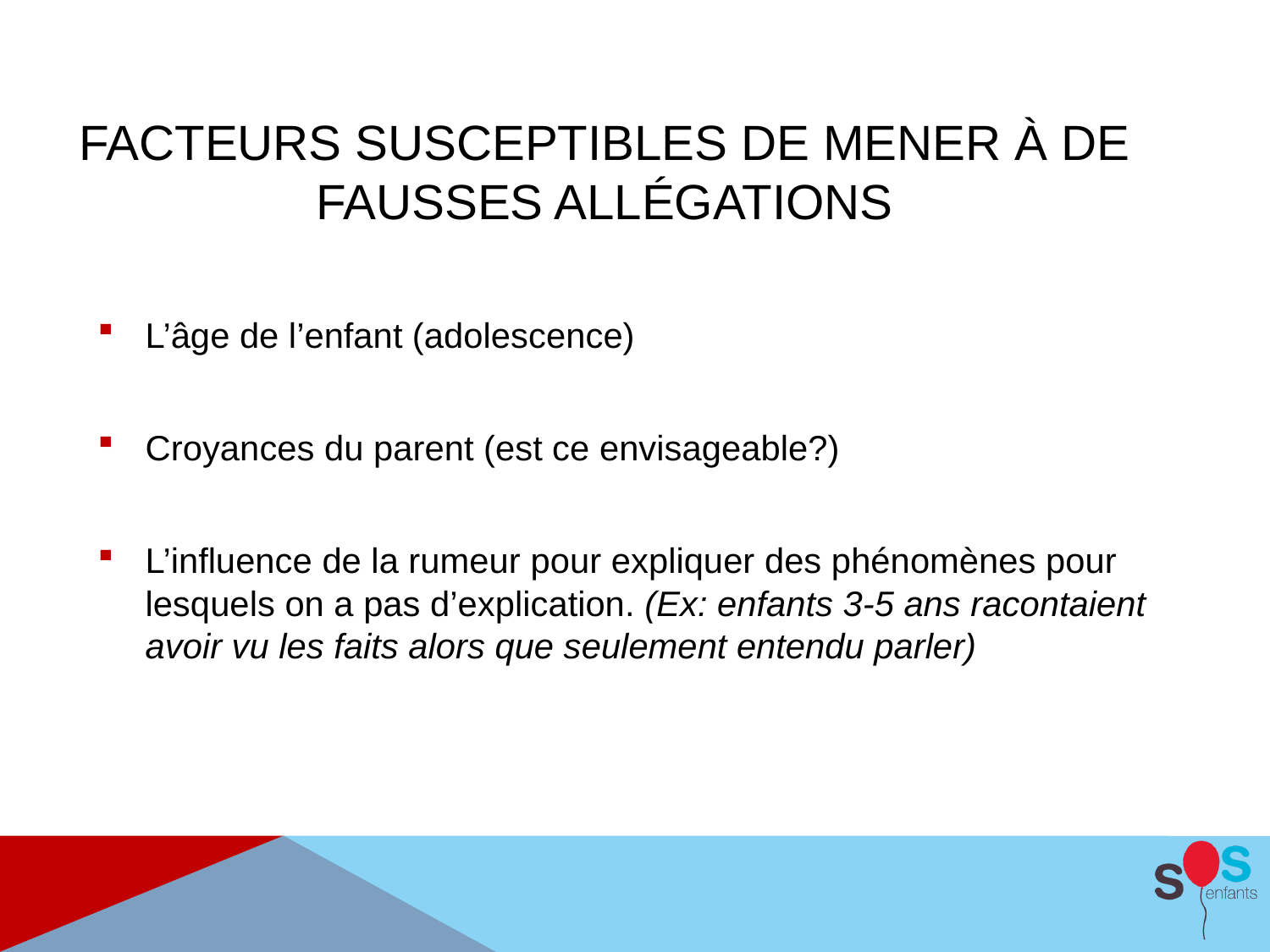

Facteurs susceptibles de mener à de fausses allégations

L’âge de l’enfant (adolescence)

Croyances du parent (est ce envisageable?)

L’influence de la rumeur pour expliquer des phénomènes pour lesquels on a pas d’explication. (Ex: enfants 3-5 ans racontaient avoir vu les faits alors que seulement entendu parler)